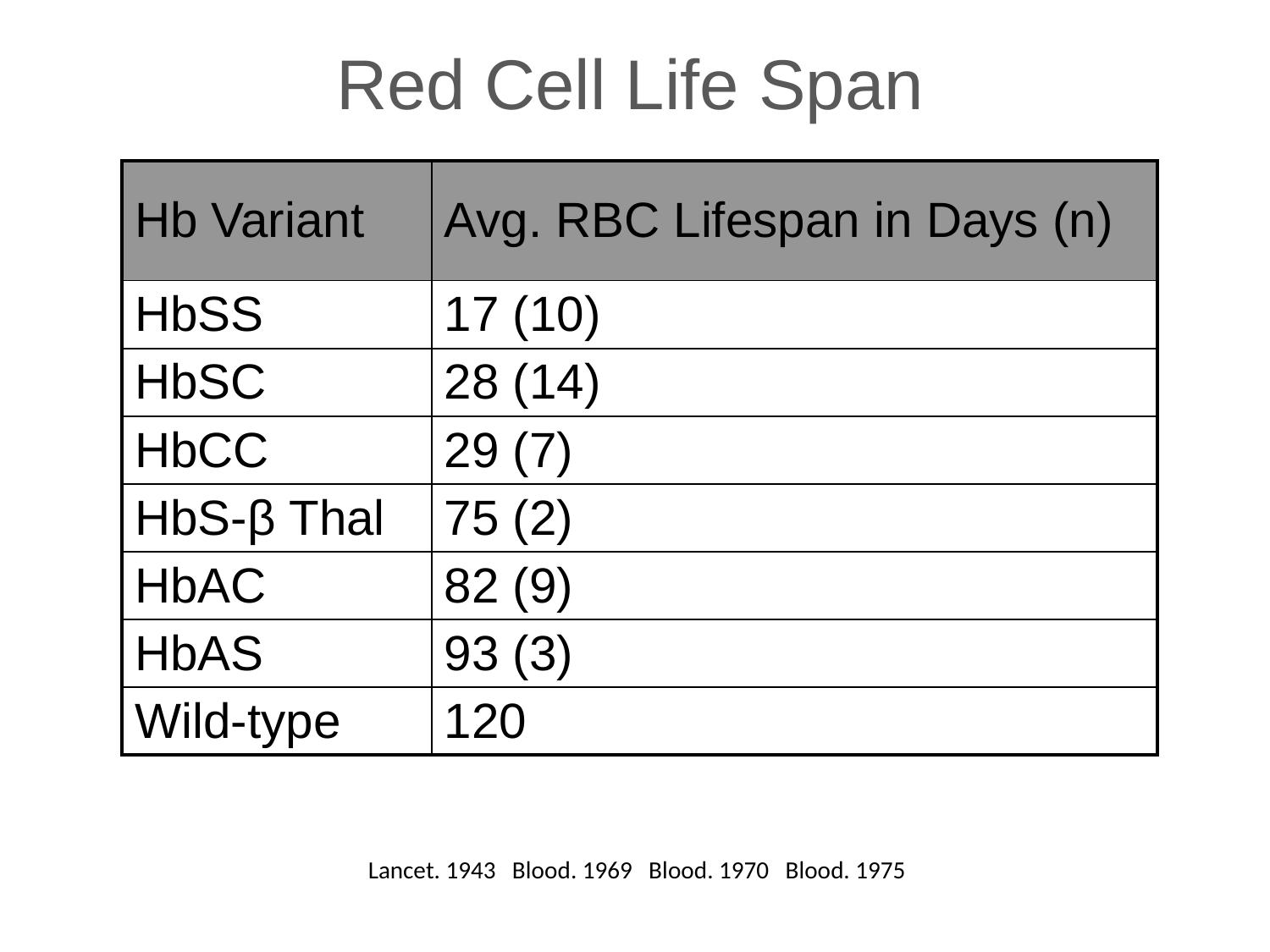

Red Cell Life Span
| Hb Variant | Avg. RBC Lifespan in Days (n) |
| --- | --- |
| HbSS | 17 (10) |
| HbSC | 28 (14) |
| HbCC | 29 (7) |
| HbS-β Thal | 75 (2) |
| HbAC | 82 (9) |
| HbAS | 93 (3) |
| Wild-type | 120 |
Lancet. 1943   Blood. 1969   Blood. 1970   Blood. 1975